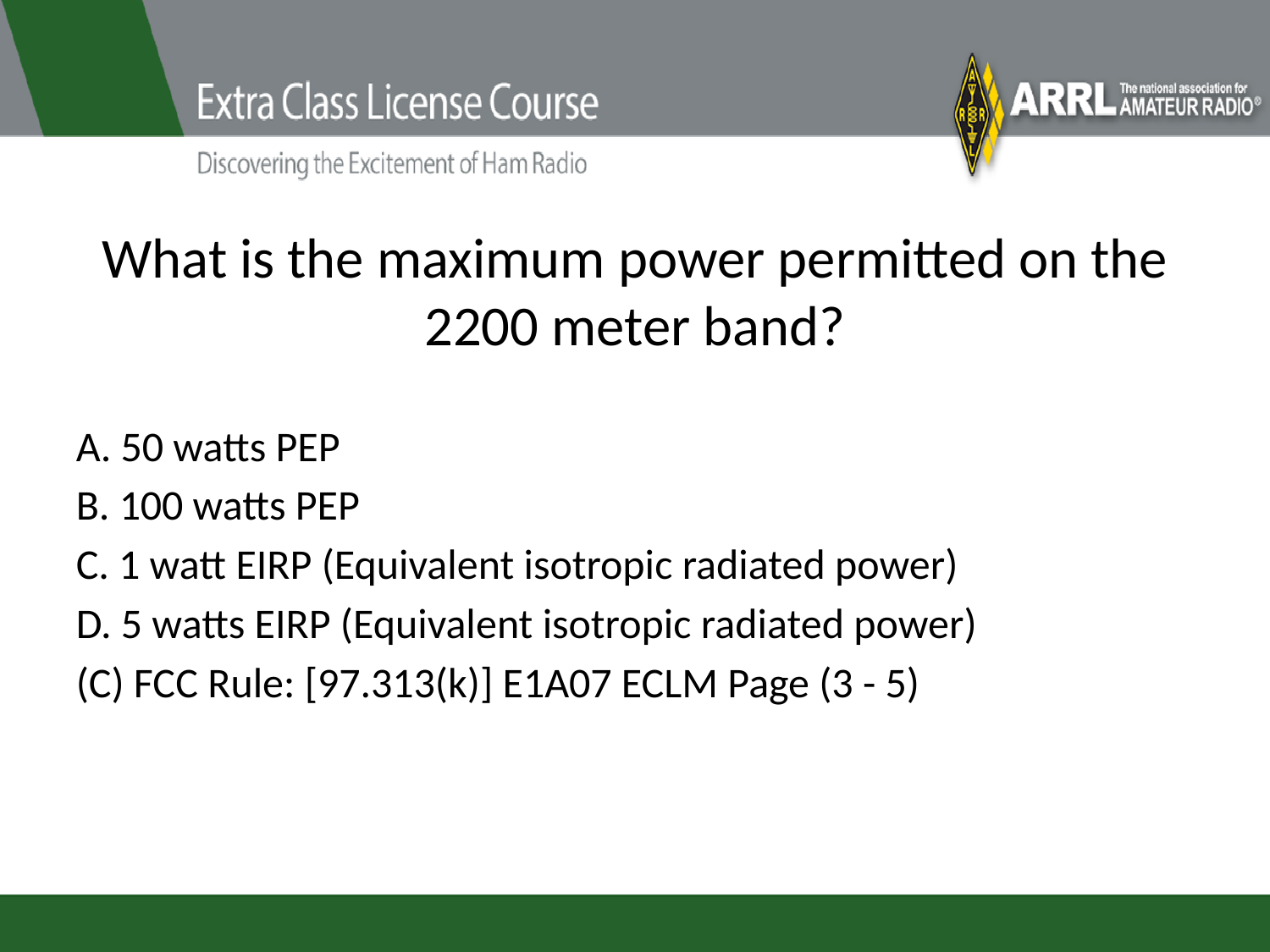

# What is the maximum power permitted on the 2200 meter band?
A. 50 watts PEP
B. 100 watts PEP
C. 1 watt EIRP (Equivalent isotropic radiated power)
D. 5 watts EIRP (Equivalent isotropic radiated power)
(C) FCC Rule: [97.313(k)] E1A07 ECLM Page (3 - 5)